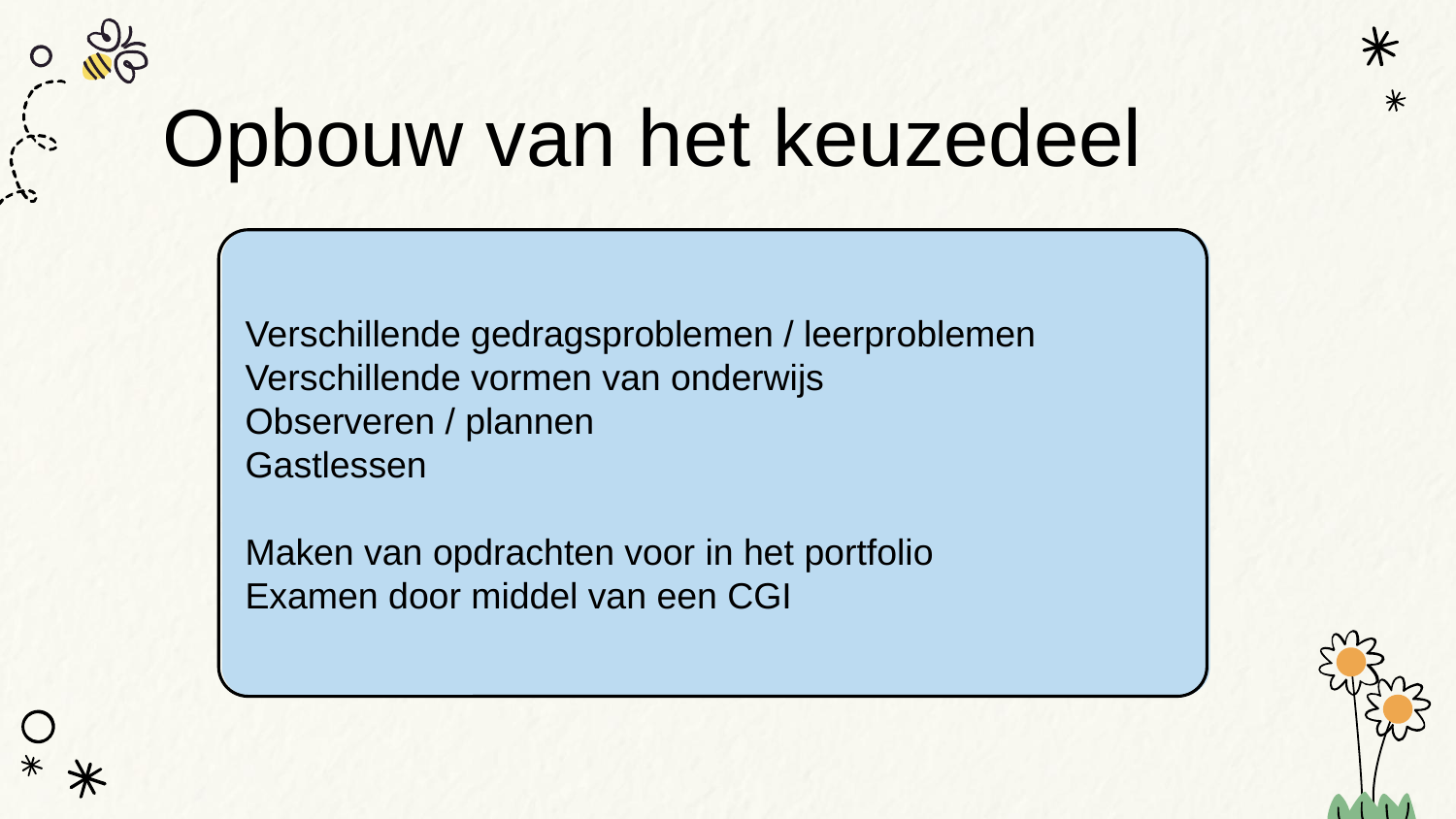

# Opbouw van het keuzedeel

Verschillende gedragsproblemen / leerproblemen
Verschillende vormen van onderwijs
Observeren / plannen
Gastlessen

Maken van opdrachten voor in het portfolio
Examen door middel van een CGI